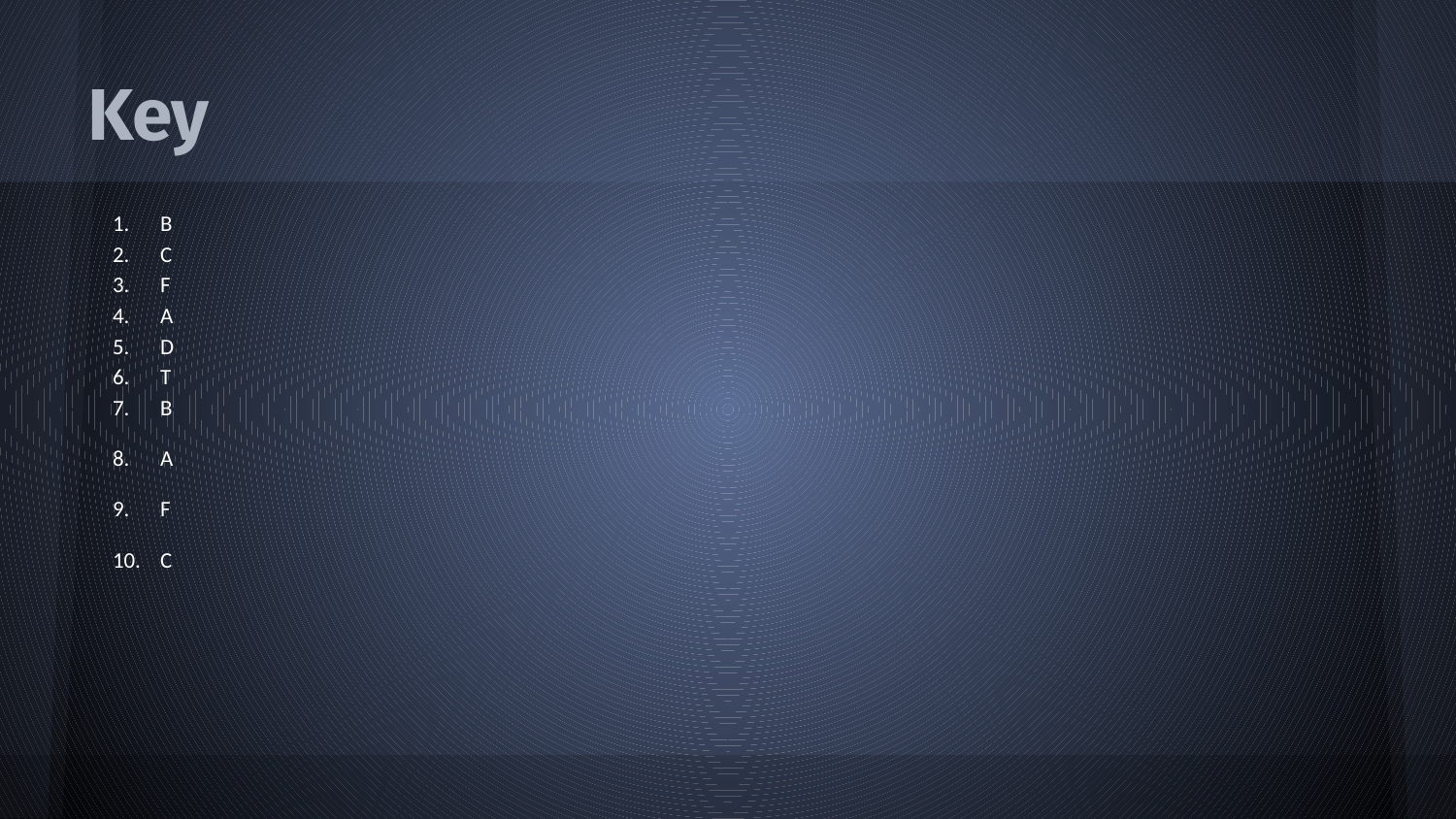

# Key
B
C
F
A
D
T
B
A
F
C